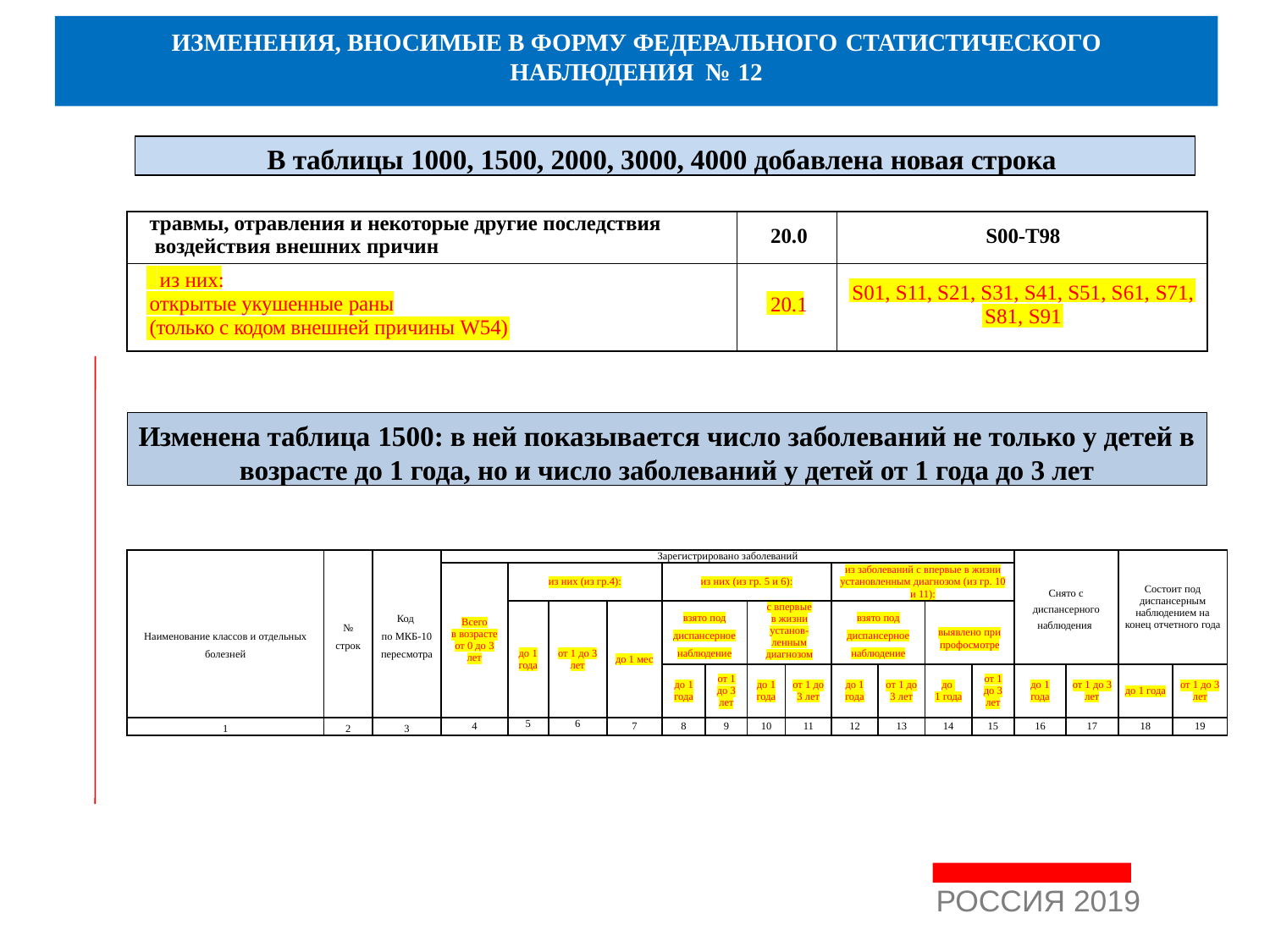

# ИЗМЕНЕНИЯ, ВНОСИМЫЕ В ФОРМУ ФЕДЕРАЛЬНОГО СТАТИСТИЧЕСКОГО
НАБЛЮДЕНИЯ  № 12
В таблицы 1000, 1500, 2000, 3000, 4000 добавлена новая строка
| травмы, отравления и некоторые другие последствия воздействия внешних причин | 20.0 | S00-T98 |
| --- | --- | --- |
| из них: открытые укушенные раны (только с кодом внешней причины W54) | 20.1 | S01, S11, S21, S31, S41, S51, S61, S71, S81, S91 |

Изменена таблица 1500: в ней показывается число заболеваний не только у детей в возрасте до 1 года, но и число заболеваний у детей от 1 года до 3 лет
| Наименование классов и отдельных болезней | № строк | Код по МКБ-10 пересмотра | Зарегистрировано заболеваний |  |  |  |  |  |  |  |  |  |  |  | Снято с диспансерного наблюдения |  | Состоит под диспансерным наблюдением на конец отчетного года |  |
| --- | --- | --- | --- | --- | --- | --- | --- | --- | --- | --- | --- | --- | --- | --- | --- | --- | --- | --- |
|  |  |  | Всего в возрасте от 0 до 3 лет | из них (из гр.4): |  |  | из них (из гр. 5 и 6): |  |  |  | из заболеваний с впервые в жизни установленным диагнозом (из гр. 10 и 11): |  |  |  |  |  |  |  |
|  |  |  |  | до 1 года | от 1 до 3 лет | до 1 мес | взято под диспансерное наблюдение |  | с впервые в жизни установ- ленным диагнозом |  | взято под диспансерное наблюдение |  | выявлено при профосмотре |  |  |  |  |  |
|  |  |  |  |  |  |  | до 1 года | от 1 до 3 лет | до 1 года | от 1 до 3 лет | до 1 года | от 1 до 3 лет | до 1 года | от 1 до 3 лет | до 1 года | от 1 до 3 лет | до 1 года | от 1 до 3 лет |
| 1 | 2 | 3 | 4 | 5 | 6 | 7 | 8 | 9 | 10 | 11 | 12 | 13 | 14 | 15 | 16 | 17 | 18 | 19 |
РОССИЯ 2019